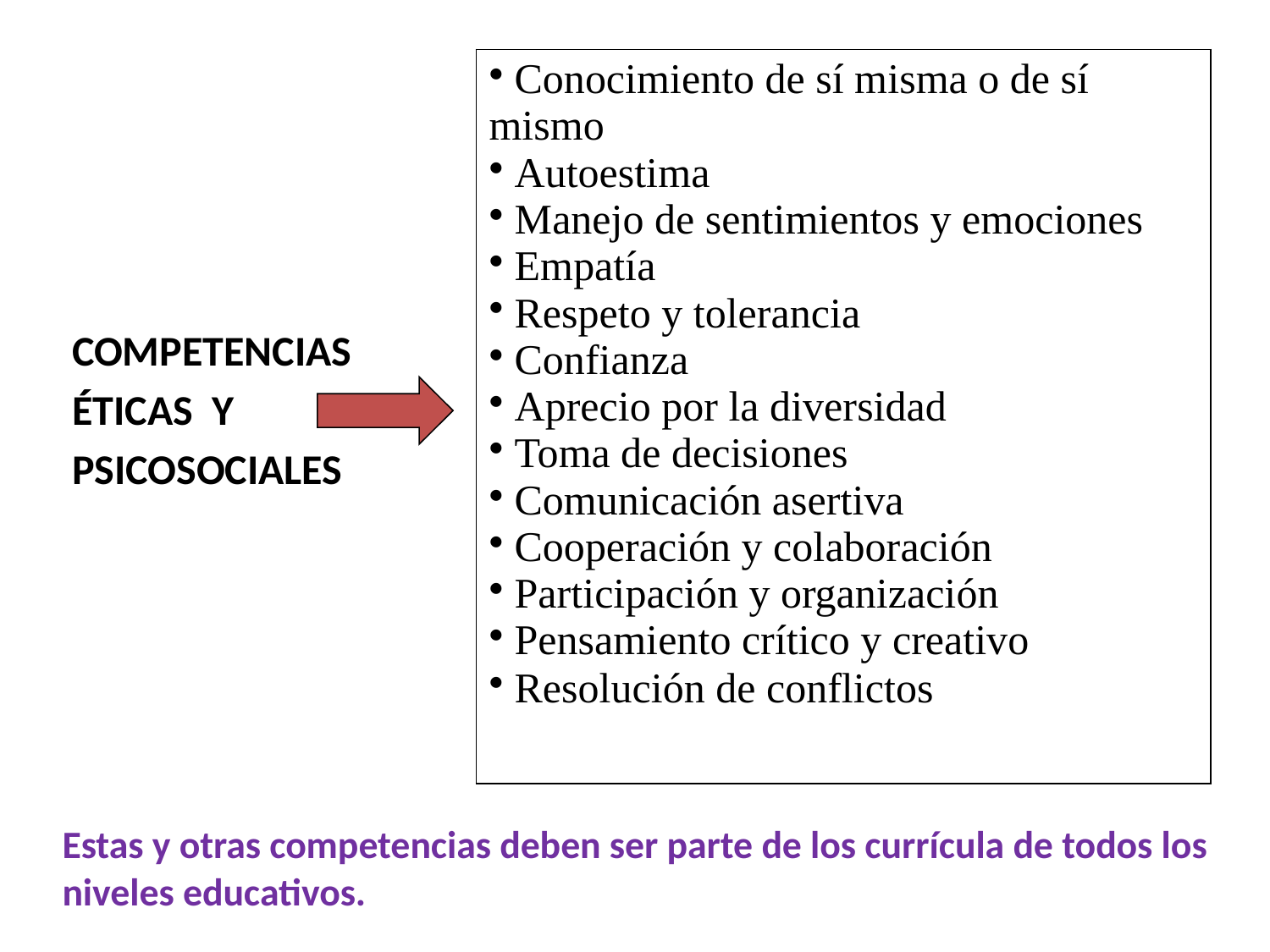

| Conocimiento de sí misma o de sí mismo Autoestima Manejo de sentimientos y emociones Empatía Respeto y tolerancia Confianza Aprecio por la diversidad Toma de decisiones Comunicación asertiva Cooperación y colaboración Participación y organización Pensamiento crítico y creativo Resolución de conflictos |
| --- |
COMPETENCIAS
ÉTICAS  Y
PSICOSOCIALES

Estas y otras competencias deben ser parte de los currícula de todos los
niveles educativos.